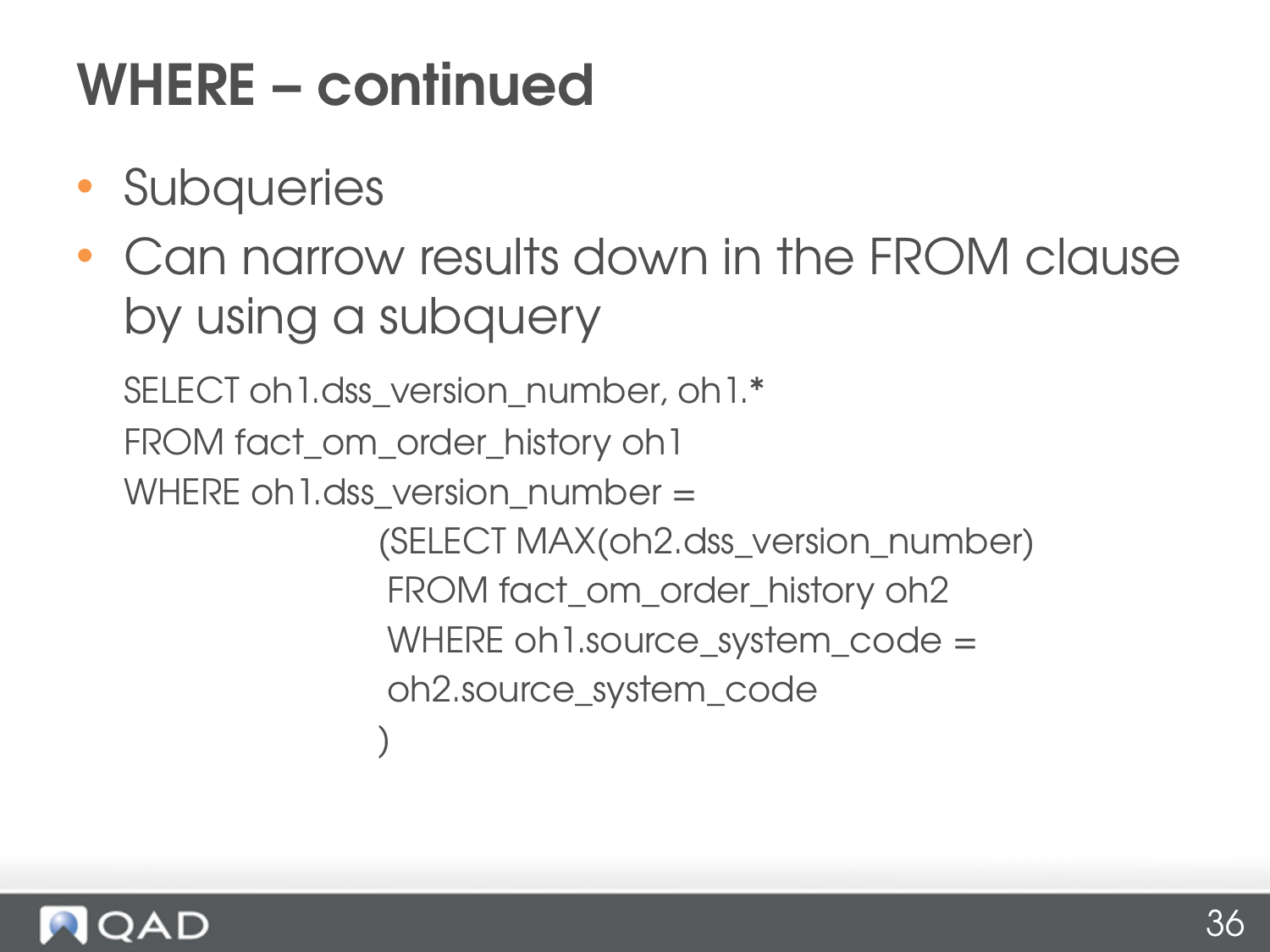

# WHERE – continued
Subqueries
Can narrow results down in the FROM clause by using a subquery
	SELECT oh1.dss_version_number, oh1.*
	FROM fact_om_order_history oh1
	WHERE oh1.dss_version_number =
			(SELECT MAX(oh2.dss_version_number)
			 FROM fact_om_order_history oh2
			 WHERE oh1.source_system_code =
			 oh2.source_system_code
			)
36